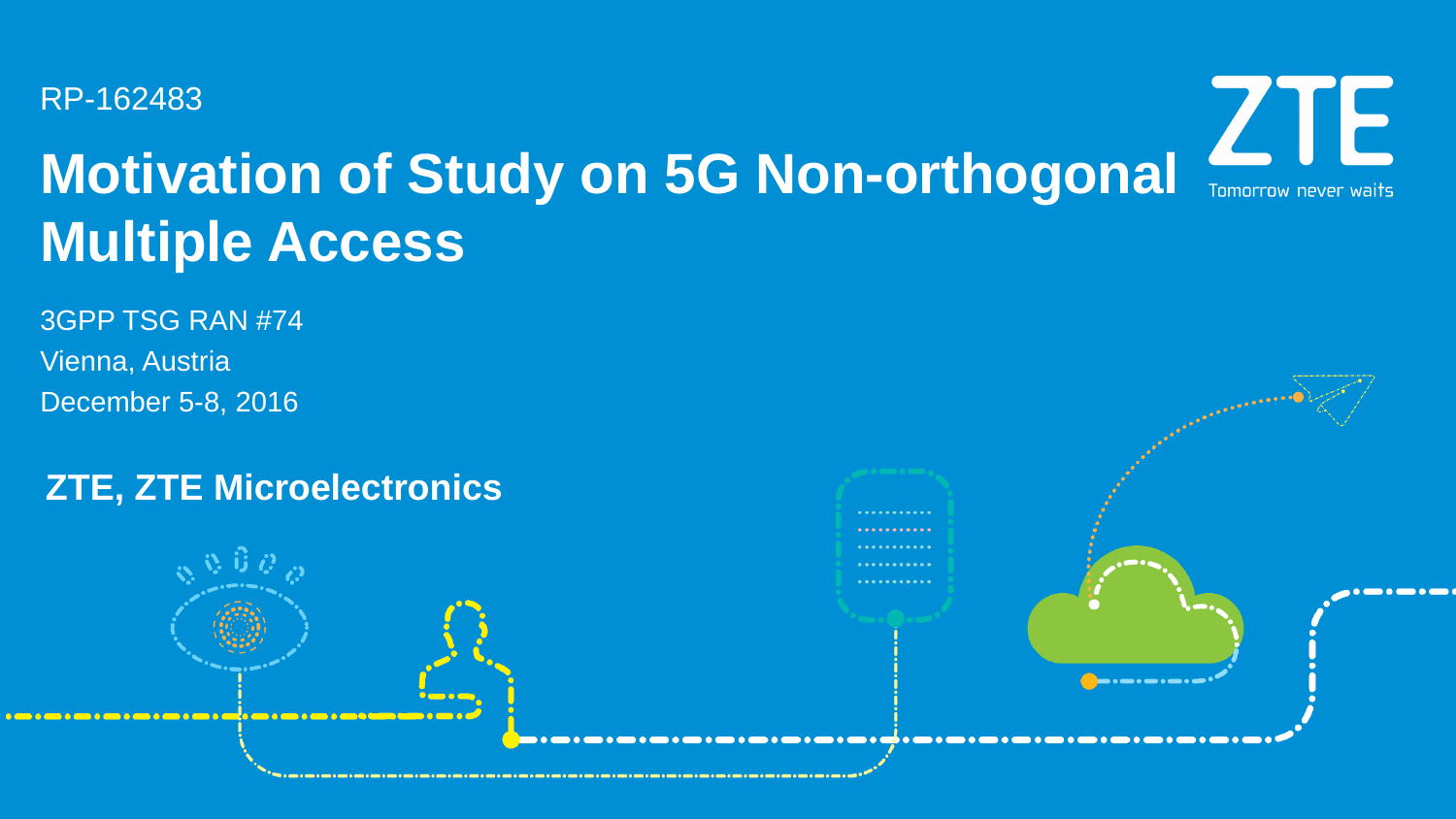

RP-162483
# Motivation of Study on 5G Non-orthogonal Multiple Access
3GPP TSG RAN #74
Vienna, Austria
December 5-8, 2016
ZTE, ZTE Microelectronics